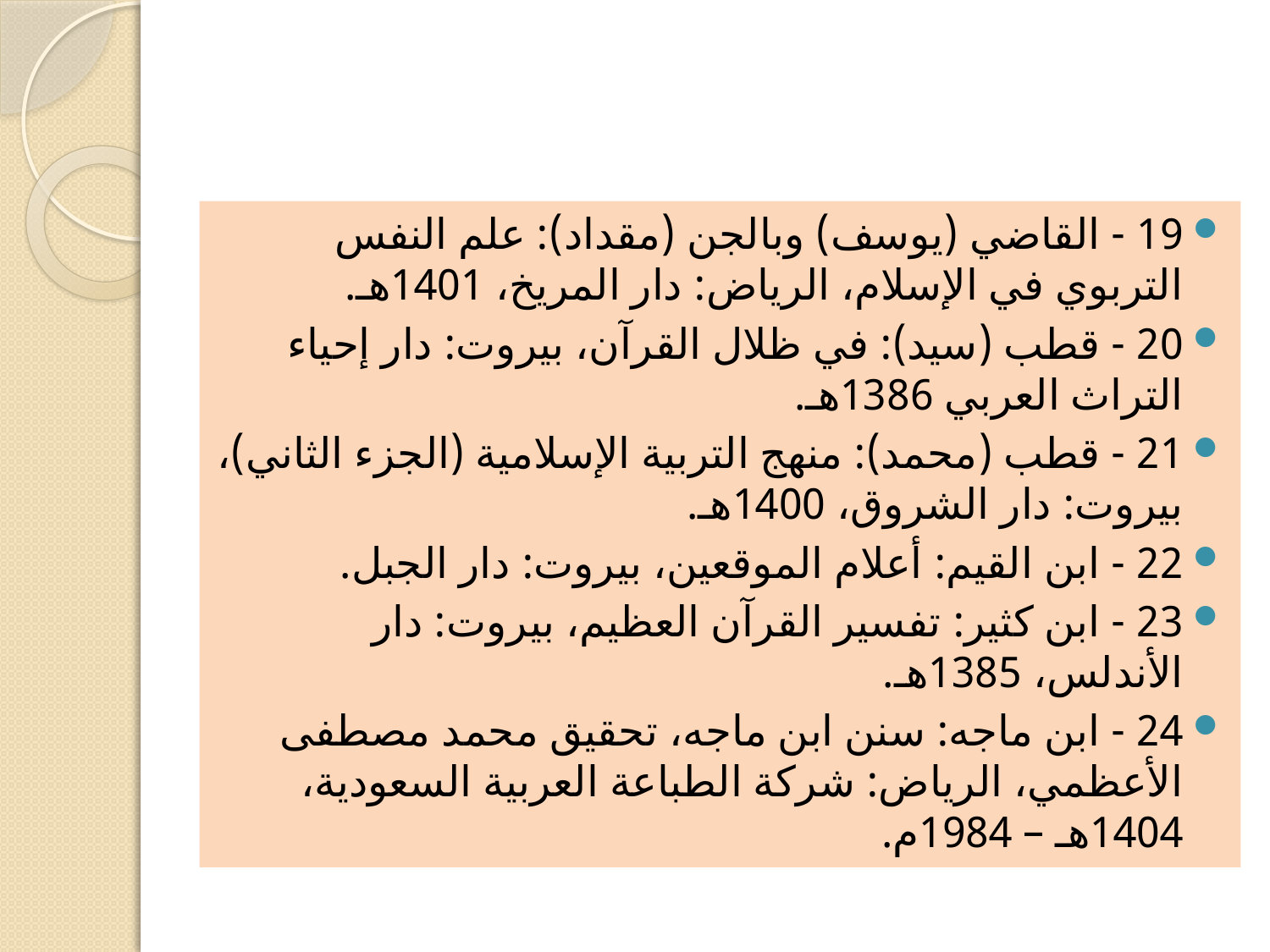

19 - القاضي (يوسف) وبالجن (مقداد): علم النفس التربوي في الإسلام، الرياض: دار المريخ، 1401هـ.
20 - قطب (سيد): في ظلال القرآن، بيروت: دار إحياء التراث العربي 1386هـ.
21 - قطب (محمد): منهج التربية الإسلامية (الجزء الثاني)، بيروت: دار الشروق، 1400هـ.
22 - ابن القيم: أعلام الموقعين، بيروت: دار الجبل.
23 - ابن كثير: تفسير القرآن العظيم، بيروت: دار الأندلس، 1385هـ.
24 - ابن ماجه: سنن ابن ماجه، تحقيق محمد مصطفى الأعظمي، الرياض: شركة الطباعة العربية السعودية، 1404هـ – 1984م.